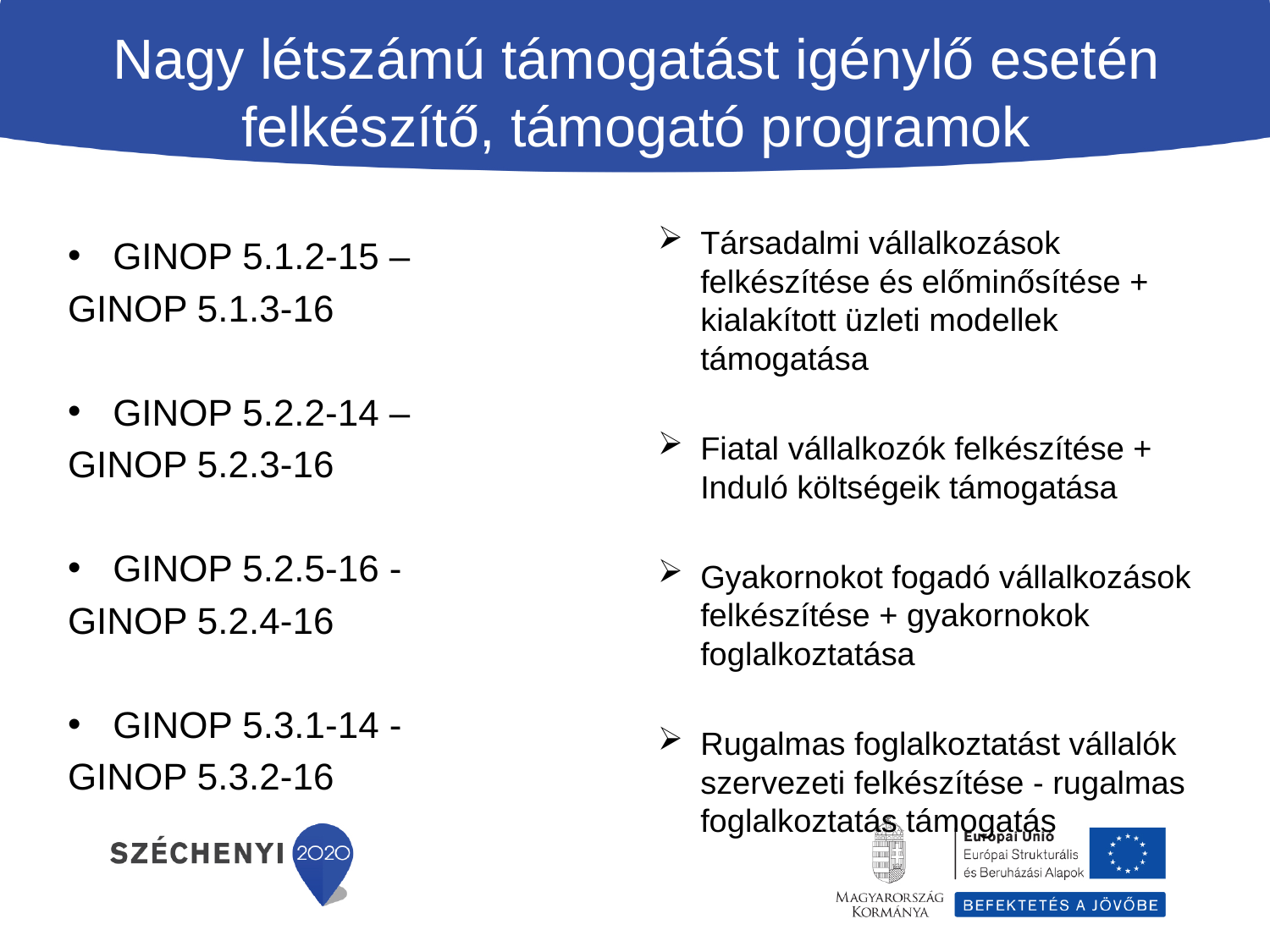

# Nagy létszámú támogatást igénylő esetén felkészítő, támogató programok
Társadalmi vállalkozások felkészítése és előminősítése + kialakított üzleti modellek támogatása

Fiatal vállalkozók felkészítése + Induló költségeik támogatása

Gyakornokot fogadó vállalkozások felkészítése + gyakornokok foglalkoztatása

Rugalmas foglalkoztatást vállalók szervezeti felkészítése - rugalmas foglalkoztatás támogatás

GINOP 5.1.2-15 –
GINOP 5.1.3-16

GINOP 5.2.2-14 –
GINOP 5.2.3-16

GINOP 5.2.5-16 -
GINOP 5.2.4-16

GINOP 5.3.1-14 -
GINOP 5.3.2-16